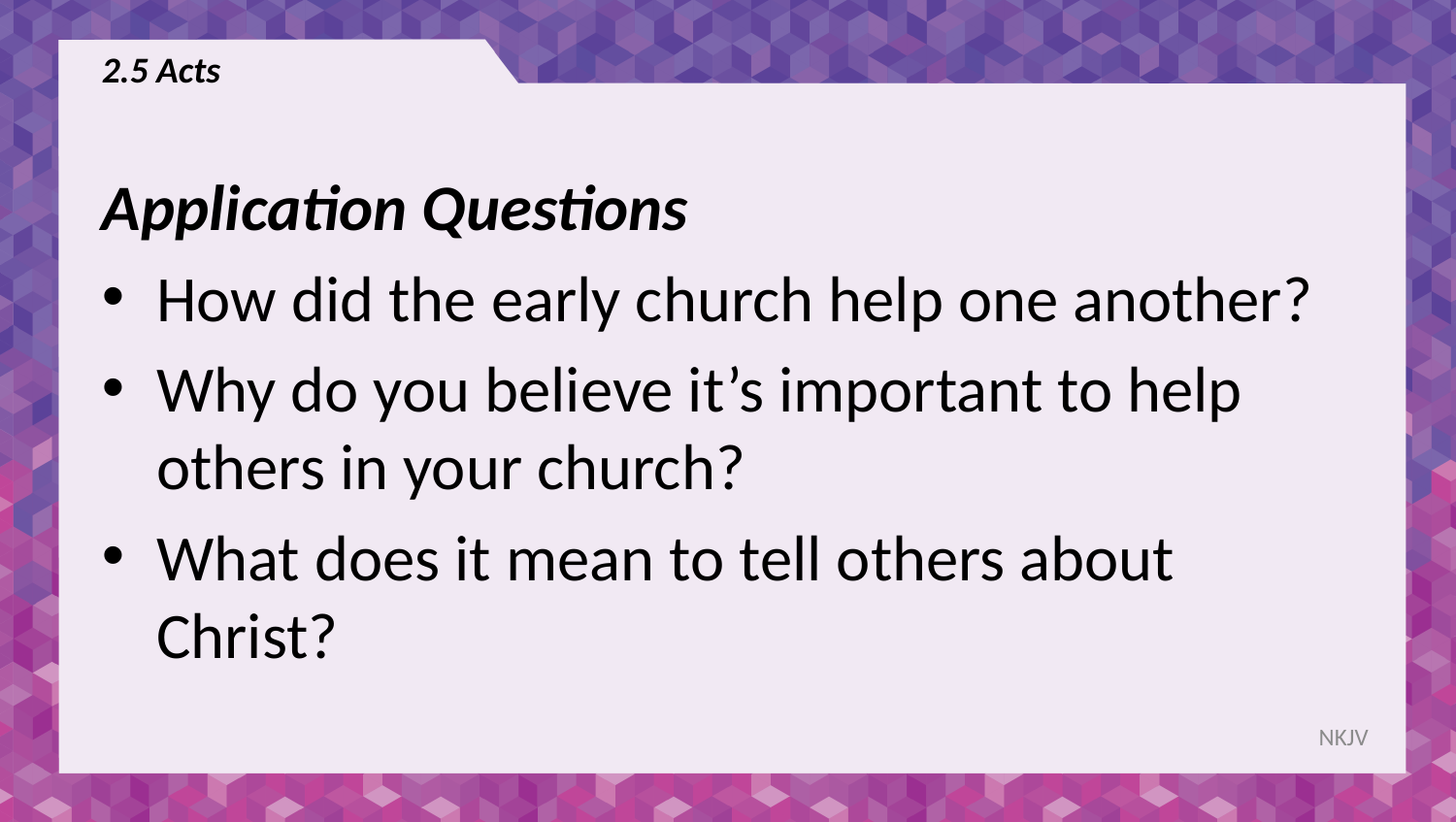

# 2.5 Acts
Application Questions
How did the early church help one another?
Why do you believe it’s important to help others in your church?
What does it mean to tell others about Christ?
NKJV